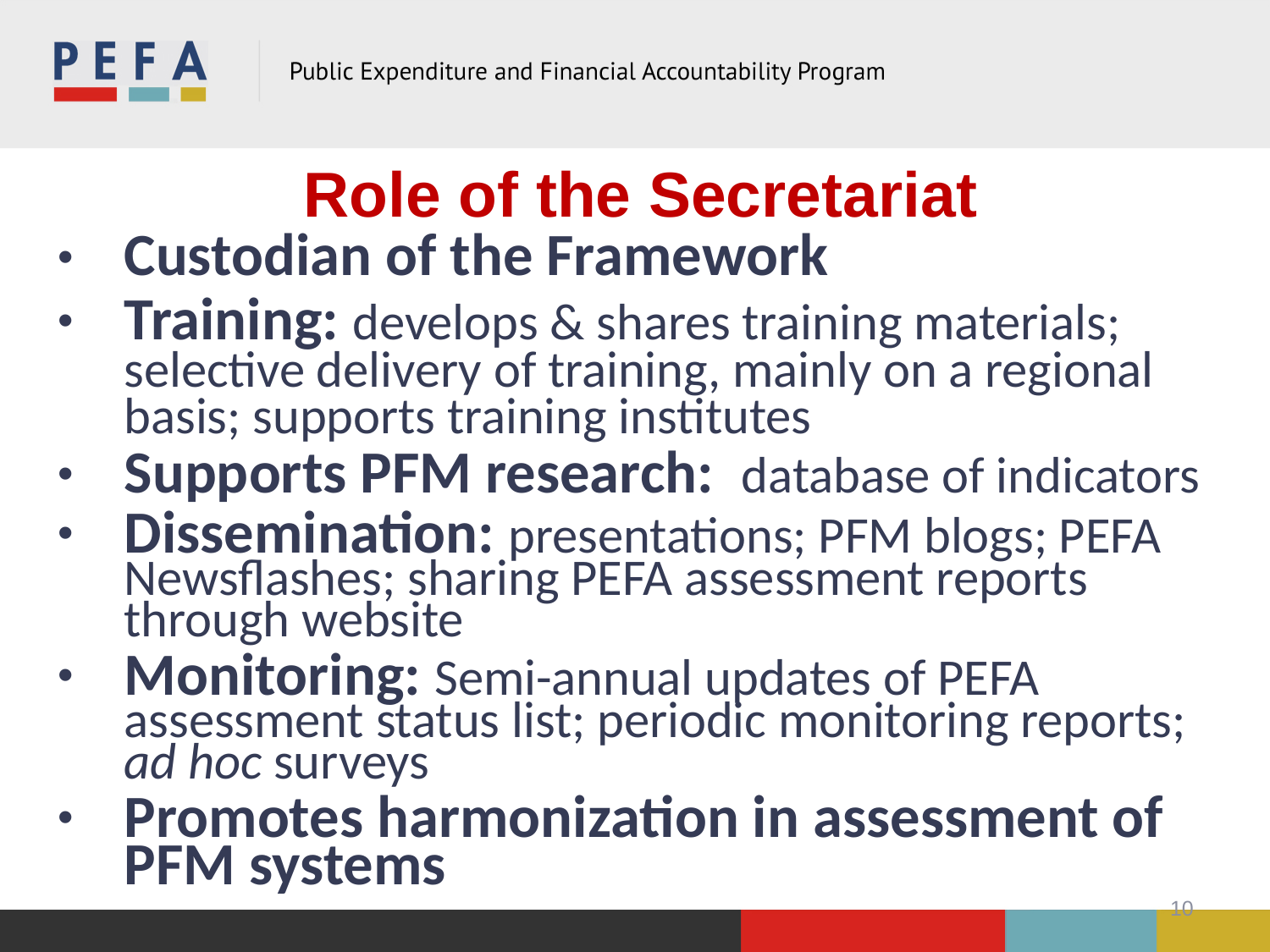

# Role of the Secretariat
Custodian of the Framework
Training: develops & shares training materials; selective delivery of training, mainly on a regional basis; supports training institutes
Supports PFM research:  database of indicators
Dissemination: presentations; PFM blogs; PEFA Newsflashes; sharing PEFA assessment reports through website
Monitoring: Semi-annual updates of PEFA assessment status list; periodic monitoring reports; ad hoc surveys
Promotes harmonization in assessment of PFM systems

10